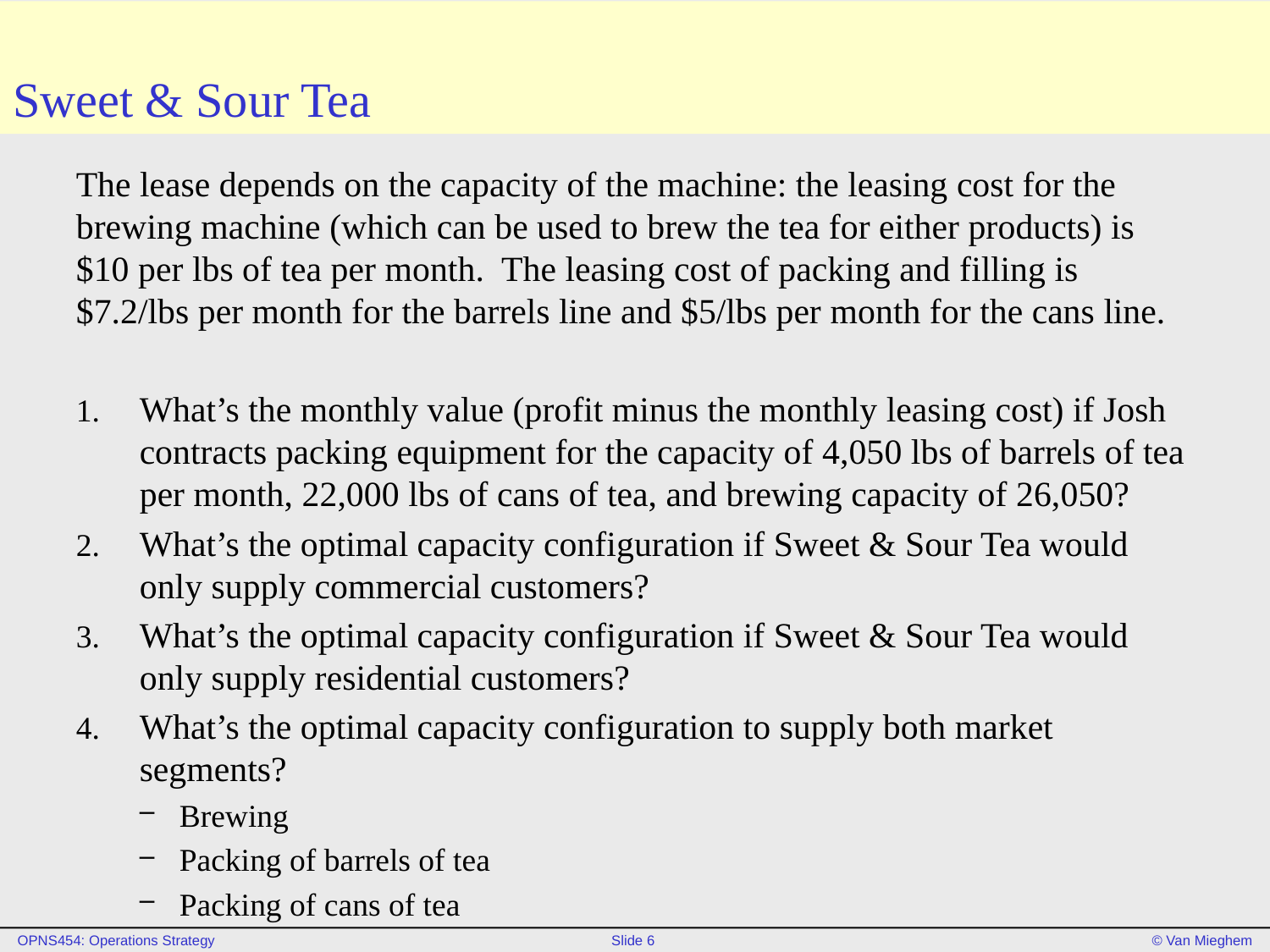

# Sweet & Sour Tea
The lease depends on the capacity of the machine: the leasing cost for the brewing machine (which can be used to brew the tea for either products) is $10 per lbs of tea per month.  The leasing cost of packing and filling is $7.2/lbs per month for the barrels line and $5/lbs per month for the cans line.

What’s the monthly value (profit minus the monthly leasing cost) if Josh contracts packing equipment for the capacity of 4,050 lbs of barrels of tea per month, 22,000 lbs of cans of tea, and brewing capacity of 26,050?
What’s the optimal capacity configuration if Sweet & Sour Tea would only supply commercial customers?
What’s the optimal capacity configuration if Sweet & Sour Tea would only supply residential customers?
What’s the optimal capacity configuration to supply both market segments?
Brewing
Packing of barrels of tea
Packing of cans of tea